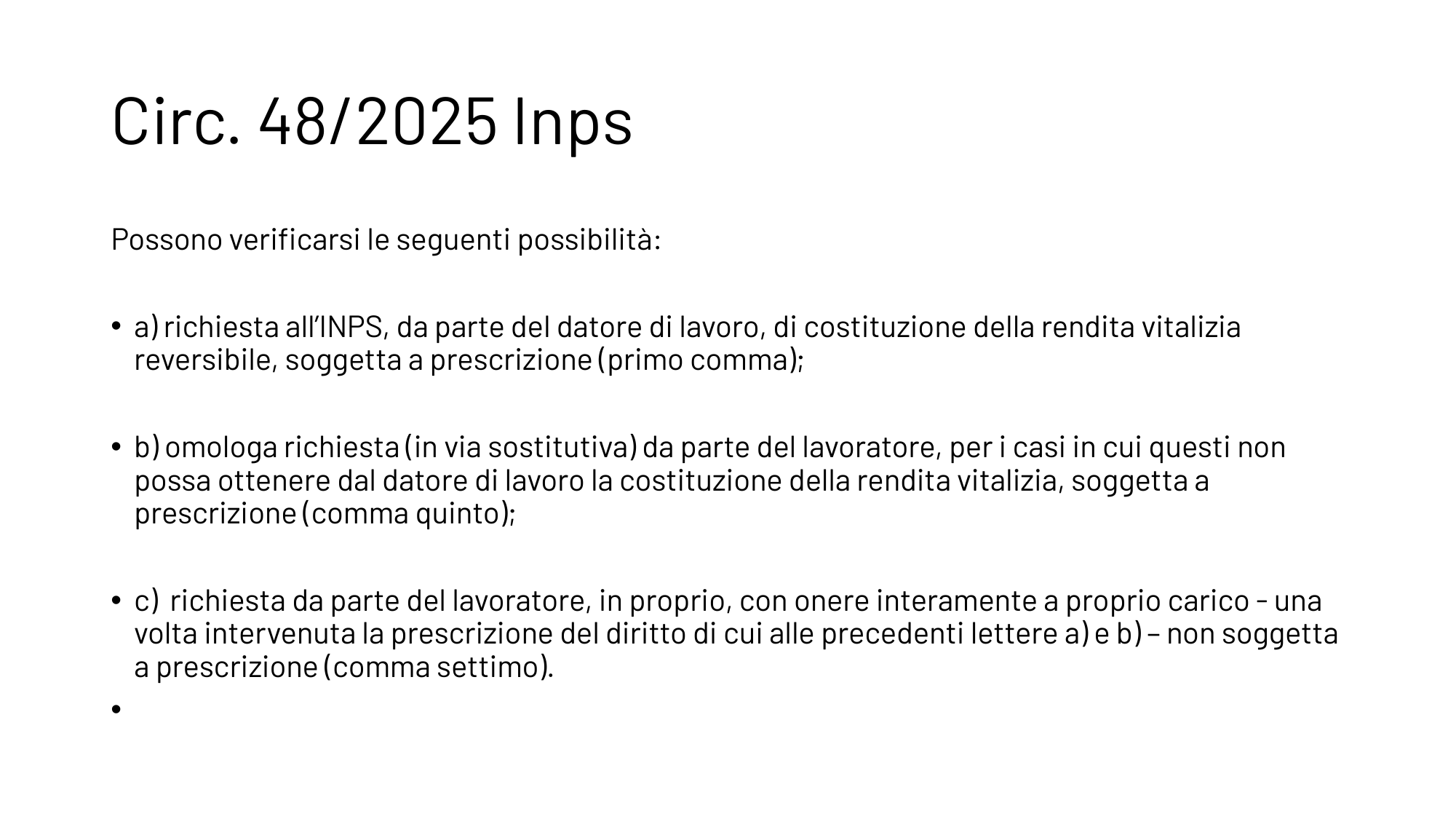

# Circ. 48/2025 Inps
Possono verificarsi le seguenti possibilità:

a) richiesta all’INPS, da parte del datore di lavoro, di costituzione della rendita vitalizia reversibile, soggetta a prescrizione (primo comma);

b) omologa richiesta (in via sostitutiva) da parte del lavoratore, per i casi in cui questi non possa ottenere dal datore di lavoro la costituzione della rendita vitalizia, soggetta a prescrizione (comma quinto);

c)  richiesta da parte del lavoratore, in proprio, con onere interamente a proprio carico - una volta intervenuta la prescrizione del diritto di cui alle precedenti lettere a) e b) – non soggetta a prescrizione (comma settimo).